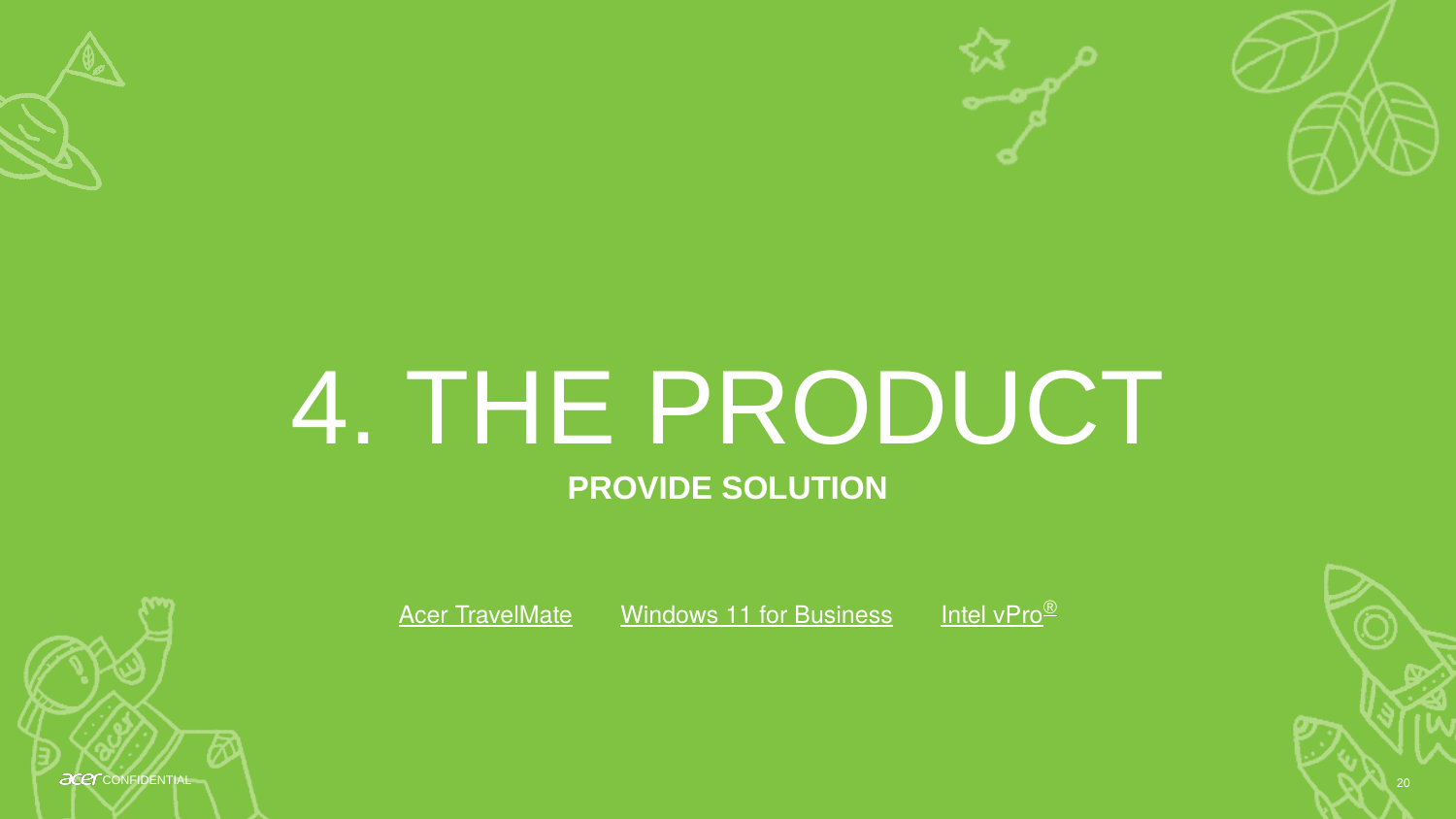

# 4. THE PRODUCT
PROVIDE SOLUTION
Acer TravelMate       Windows 11 for Business       Intel vPro®

20